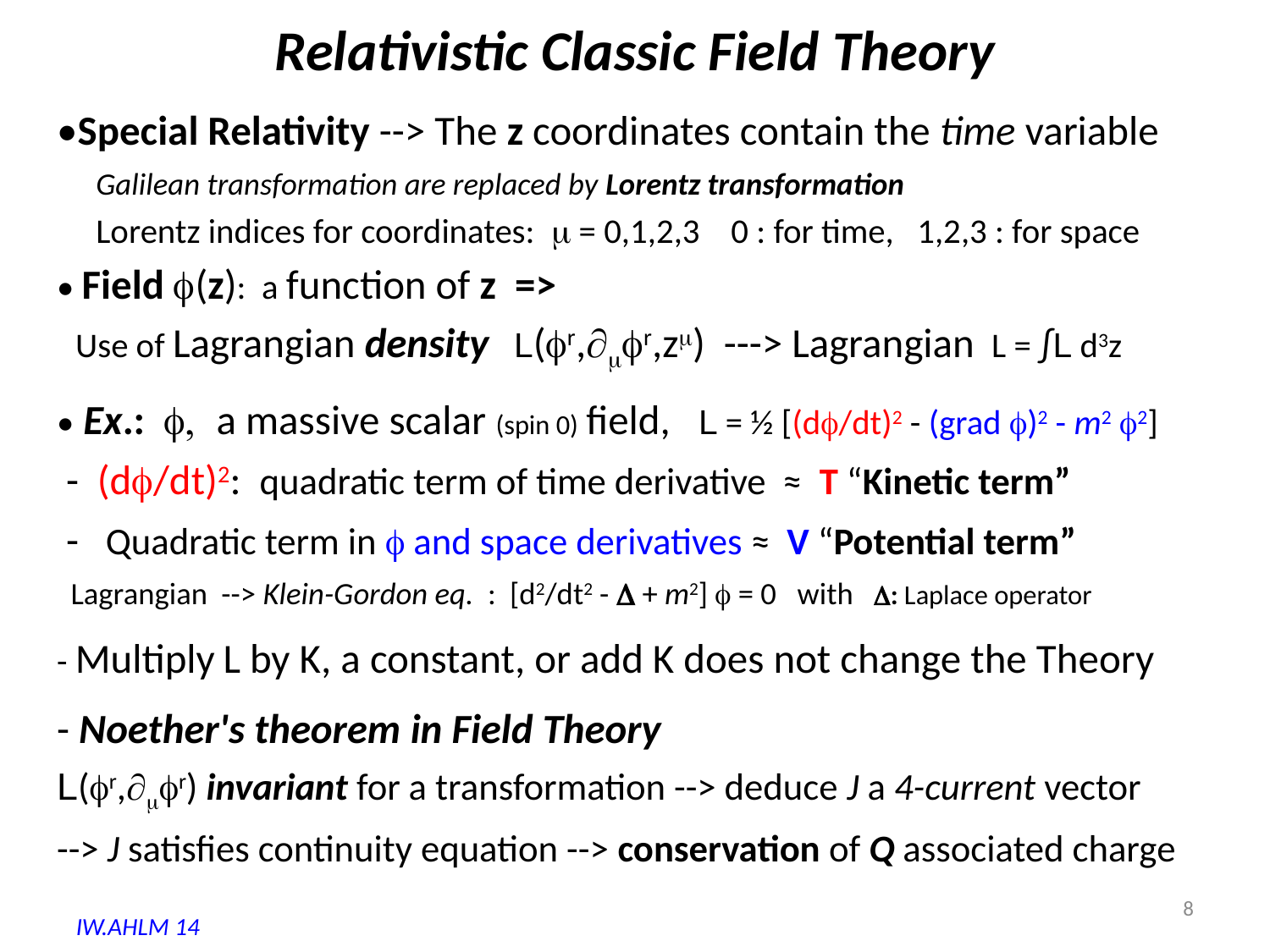

# Relativistic Classic Field Theory
•Special Relativity --> The z coordinates contain the time variable
     Galilean transformation are replaced by Lorentz transformation
     Lorentz indices for coordinates:  μ = 0,1,2,3    0 : for time,   1,2,3 : for space
• Field φ(z):  a function of z  =>
  Use of Lagrangian density   L(φr,∂μφr,zμ)  ---> Lagrangian  L = ∫L d3z
• Ex.:  φ, a massive scalar (spin 0) field,   L = ½ [(dφ/dt)2 - (grad φ)2 - m2 φ2]
 -  (dφ/dt)2:  quadratic term of time derivative  ≈  T “Kinetic term”
 -   Quadratic term in φ and space derivatives ≈  V “Potential term”
  Lagrangian  --> Klein-Gordon eq.  :  [d2/dt2 - Δ + m2] φ = 0   with   Δ: Laplace operator
- Multiply L by K, a constant, or add K does not change the Theory
- Noether's theorem in Field Theory
L(φr,∂μφr) invariant for a transformation --> deduce J a 4-current vector
--> J satisfies continuity equation --> conservation of Q associated charge
8
IW.AHLM 14